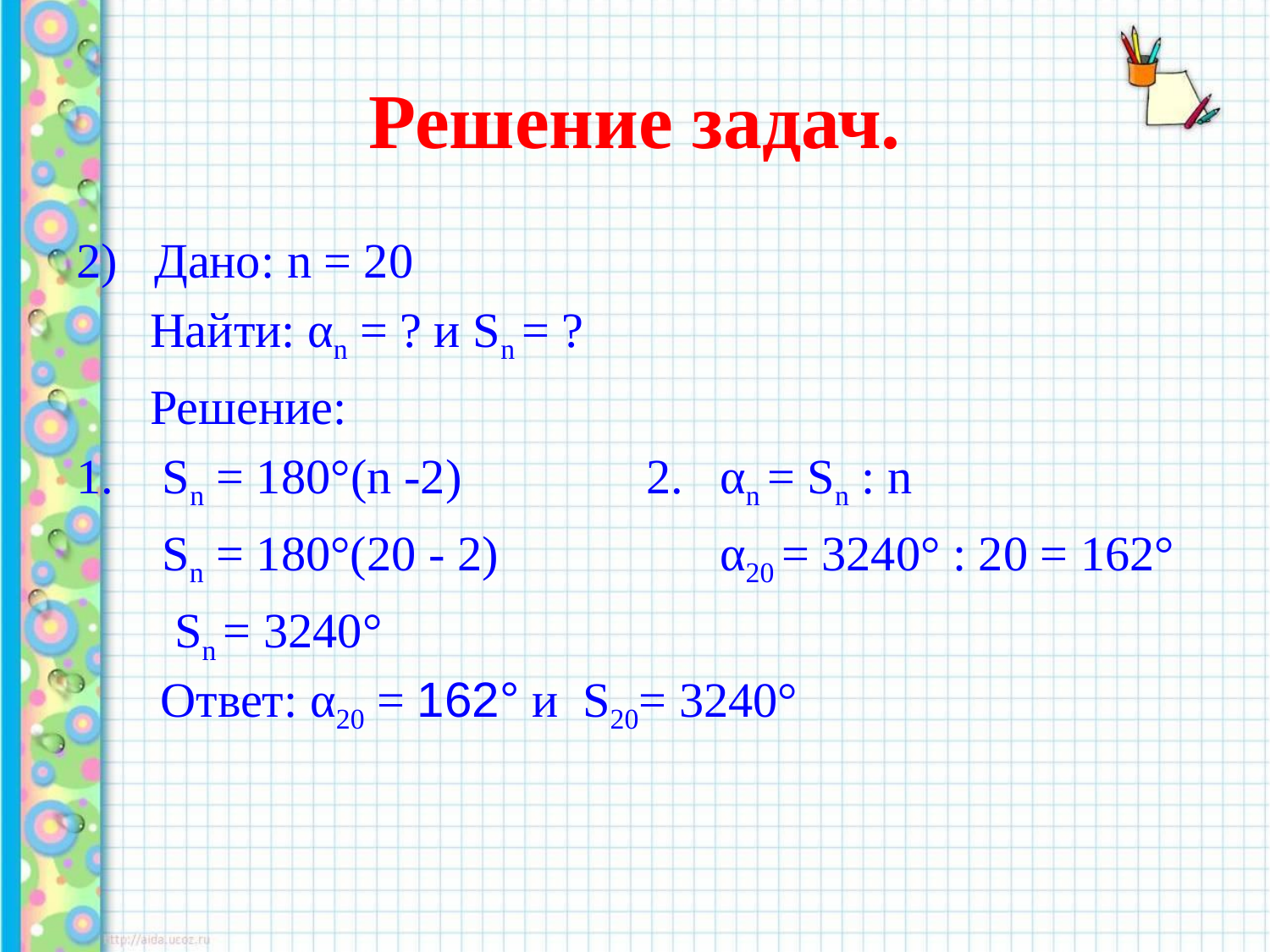

# Решение задач.
2)   Дано: n = 20
      Найти: αn = ? и Sn = ?
      Решение:
1.    Sn = 180°(n -2)               2.   αn = Sn : n
       Sn = 180°(20 - 2)                  α20 = 3240° : 20 = 162°
        Sn = 3240°

Ответ: α20 = 162° и  S20= 3240°